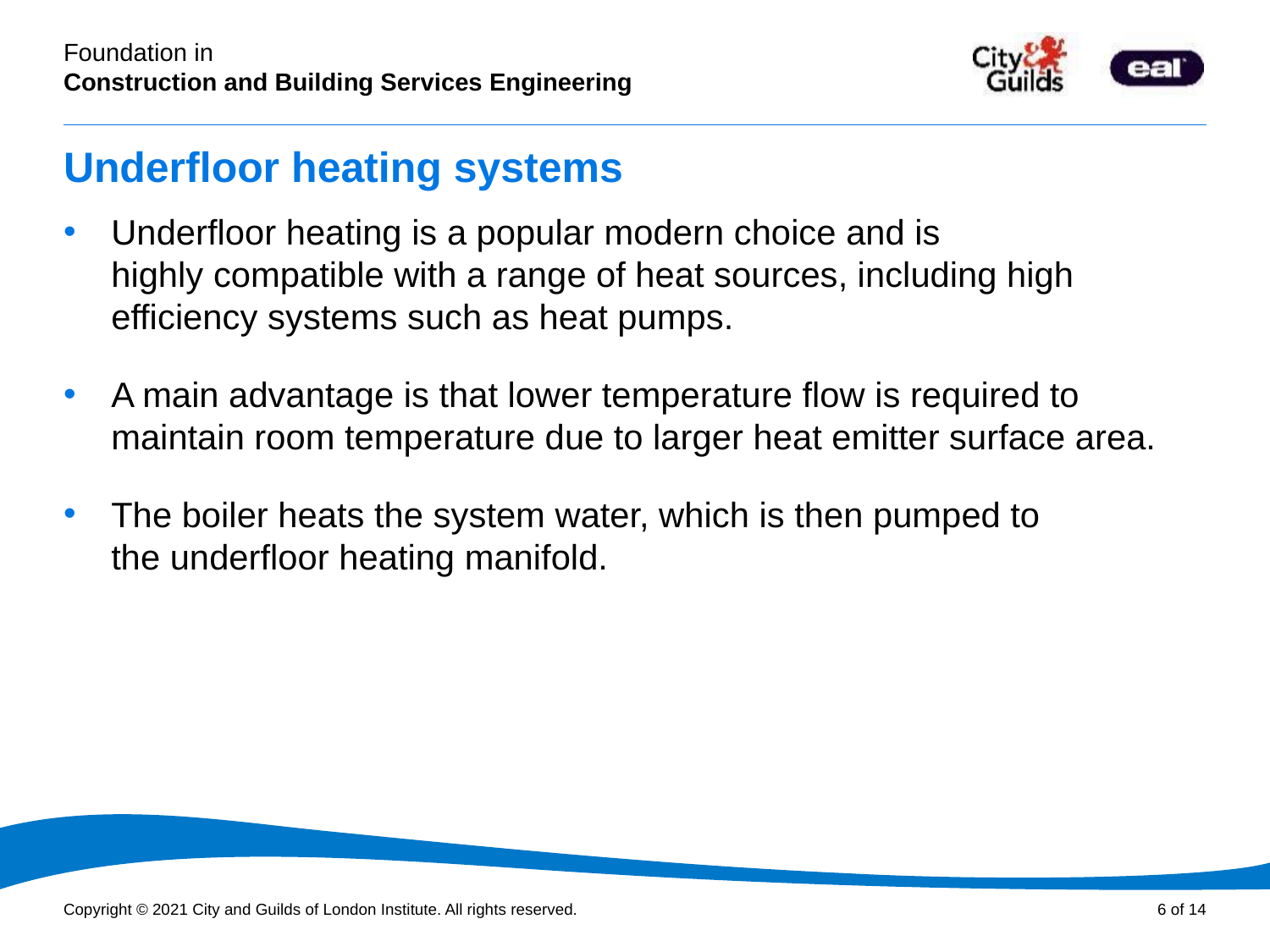

# Underfloor heating systems
Underfloor heating is a popular modern choice and is highly compatible with a range of heat sources, including high efficiency systems such as heat pumps.
A main advantage is that lower temperature flow is required to maintain room temperature due to larger heat emitter surface area.
The boiler heats the system water, which is then pumped to the underfloor heating manifold.